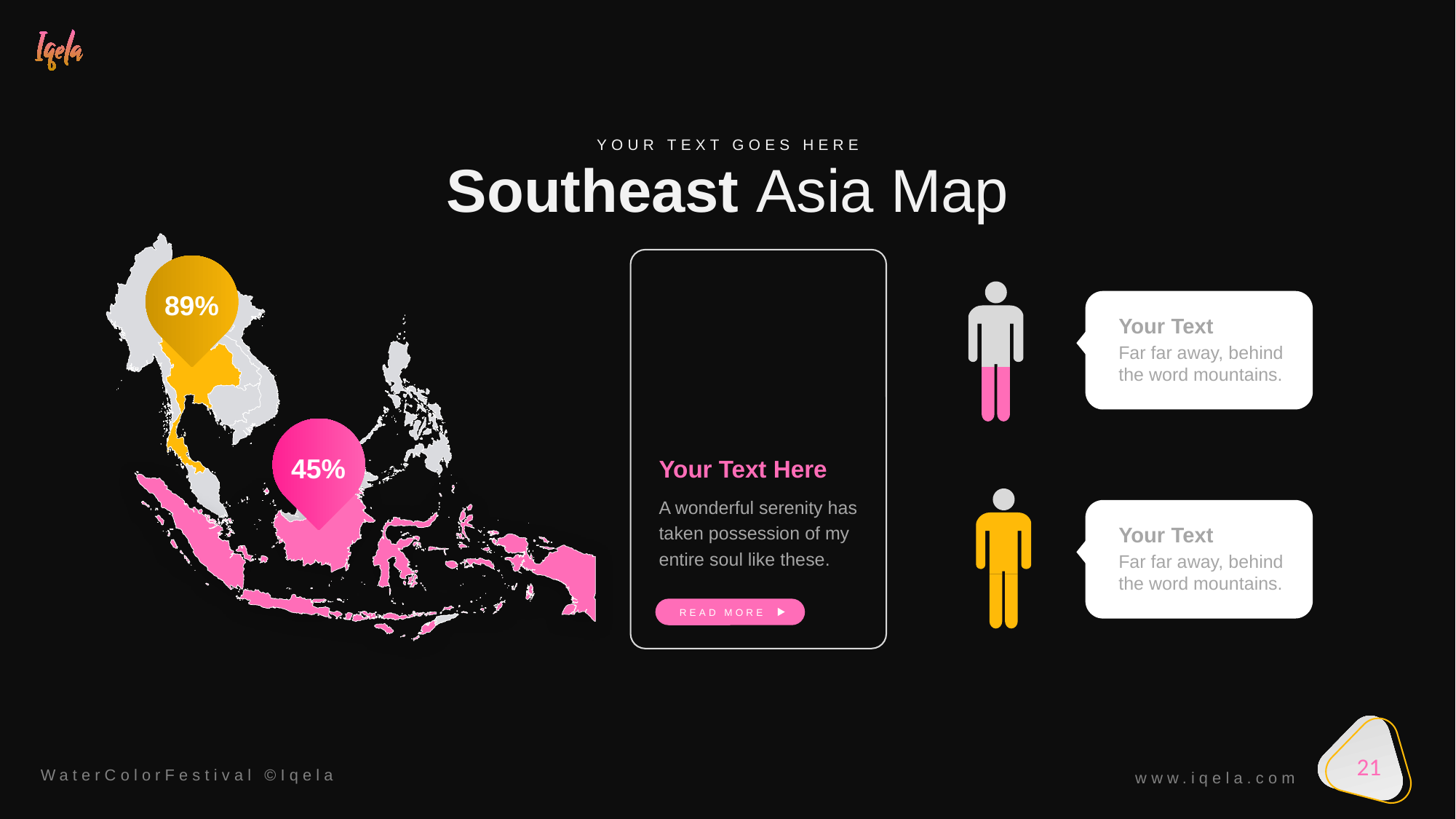

YOUR TEXT GOES HERE
Southeast Asia Map

89%

Your Text
Far far away, behind the word mountains.

45%
Your Text Here
A wonderful serenity has taken possession of my entire soul like these.
READ MORE

Your Text
Far far away, behind the word mountains.